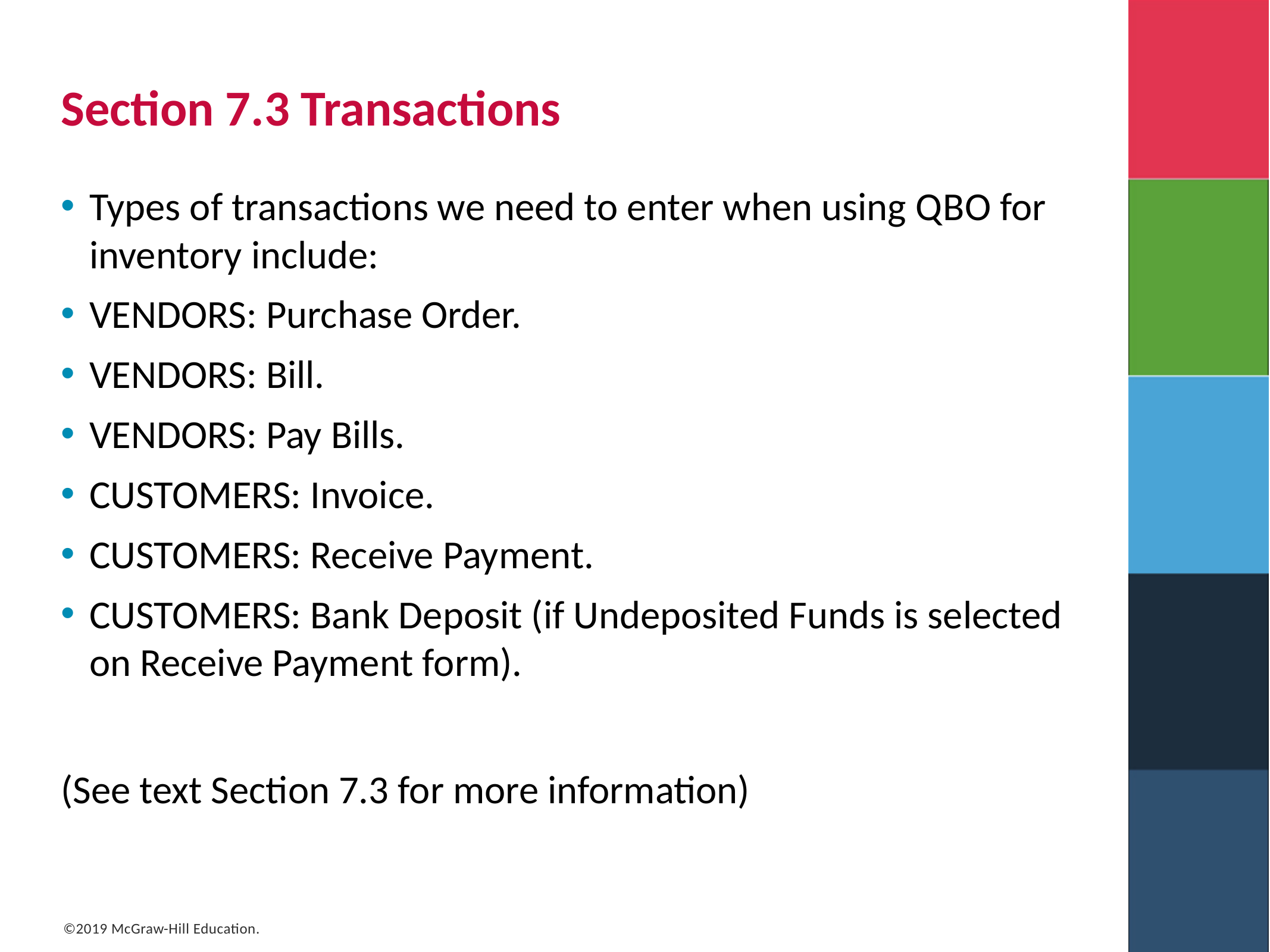

# Section 7.3 Transactions
Types of transactions we need to enter when using Q B O for inventory include:
VENDORS: Purchase Order.
VENDORS: Bill.
VENDORS: Pay Bills.
CUSTOMERS: Invoice.
CUSTOMERS: Receive Payment.
CUSTOMERS: Bank Deposit (if Undeposited Funds is selected on Receive Payment form).
(See text Section 7.3 for more information)